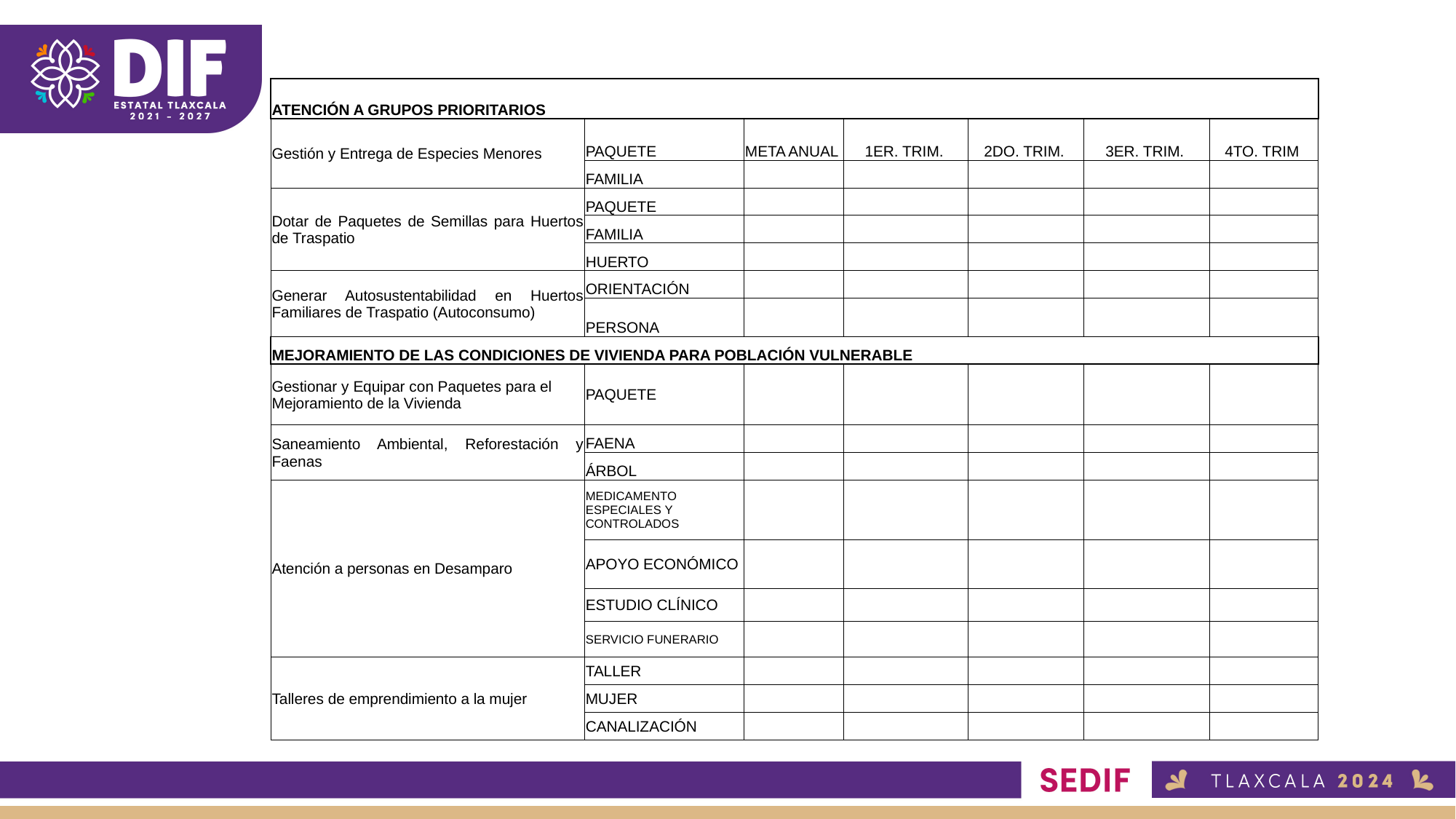

| ATENCIÓN A GRUPOS PRIORITARIOS |  |  |  |  |  |  |
| --- | --- | --- | --- | --- | --- | --- |
| Gestión y Entrega de Especies Menores | PAQUETE | META ANUAL | 1ER. TRIM. | 2DO. TRIM. | 3ER. TRIM. | 4TO. TRIM |
|  | FAMILIA |  |  |  |  |  |
| Dotar de Paquetes de Semillas para Huertos de Traspatio | PAQUETE |  |  |  |  |  |
|  | FAMILIA |  |  |  |  |  |
|  | HUERTO |  |  |  |  |  |
| Generar Autosustentabilidad en Huertos Familiares de Traspatio (Autoconsumo) | ORIENTACIÓN |  |  |  |  |  |
|  | PERSONA |  |  |  |  |  |
| MEJORAMIENTO DE LAS CONDICIONES DE VIVIENDA PARA POBLACIÓN VULNERABLE |  |  |  |  |  |  |
| Gestionar y Equipar con Paquetes para el Mejoramiento de la Vivienda | PAQUETE |  |  |  |  |  |
| Saneamiento Ambiental, Reforestación y Faenas | FAENA |  |  |  |  |  |
|  | ÁRBOL |  |  |  |  |  |
| Atención a personas en Desamparo | MEDICAMENTO ESPECIALES Y CONTROLADOS |  |  |  |  |  |
|  | APOYO ECONÓMICO |  |  |  |  |  |
|  | ESTUDIO CLÍNICO |  |  |  |  |  |
|  | SERVICIO FUNERARIO |  |  |  |  |  |
| Talleres de emprendimiento a la mujer | TALLER |  |  |  |  |  |
|  | MUJER |  |  |  |  |  |
|  | CANALIZACIÓN |  |  |  |  |  |